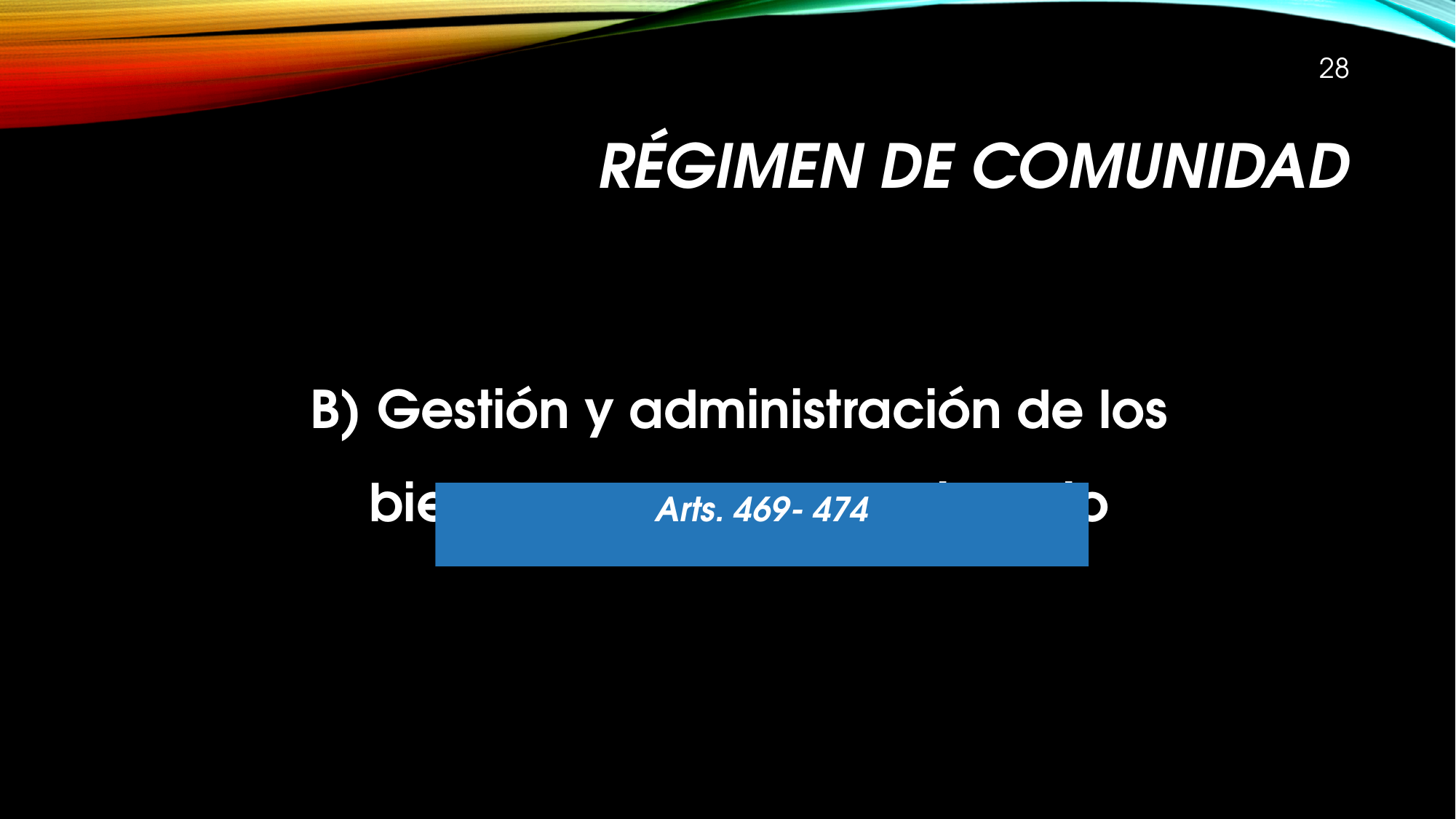

28
# Régimen de comunidad

B) Gestión y administración de los bienes durante el matrimonio

Arts. 469- 474